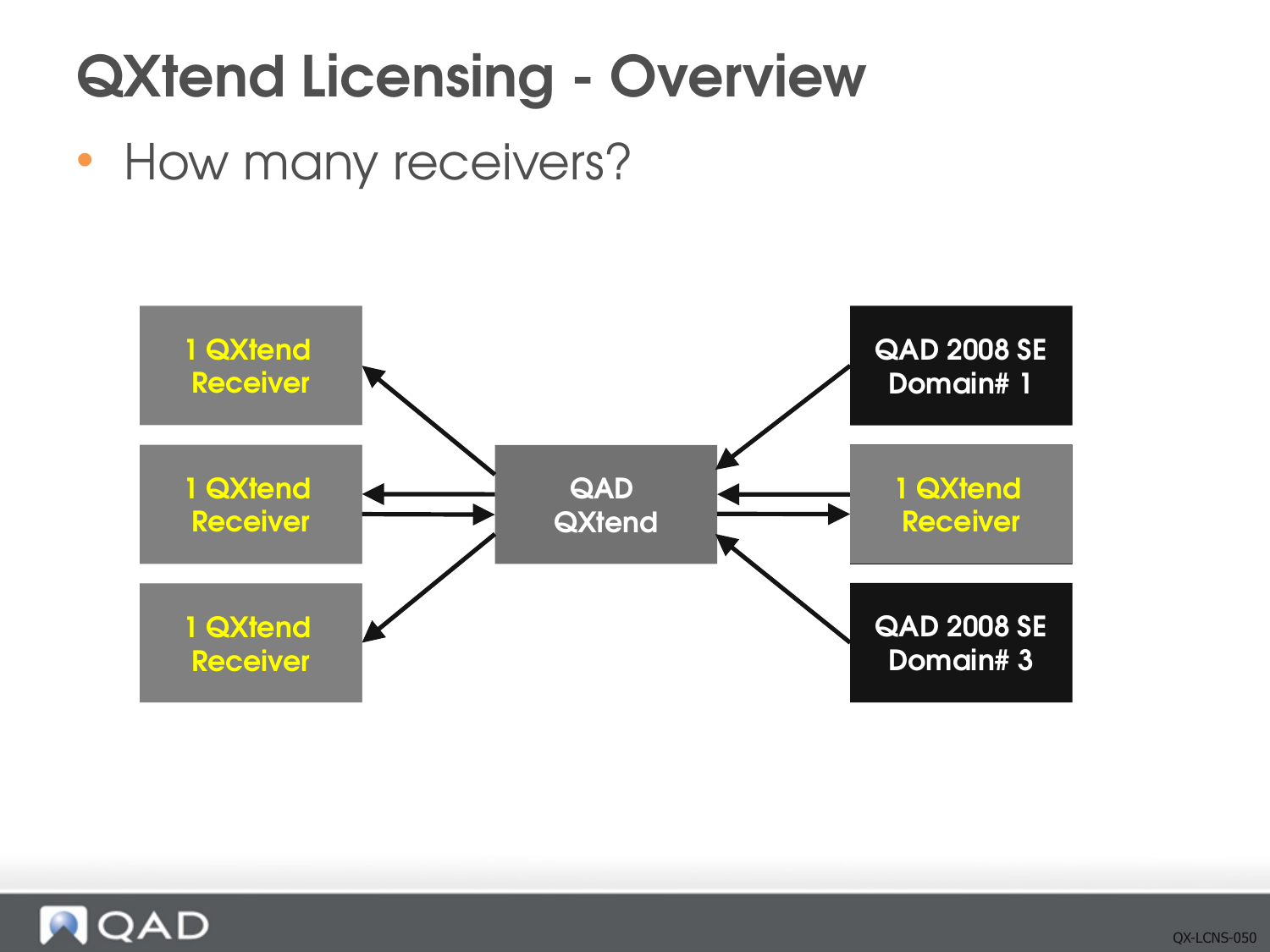

# QXtend Licensing - Overview
How many receivers?
1 QXtend
Receiver
QAD 2008 SE
Domain# 1
MES
(Domain# 1)
1 QXtend
Receiver
QAD 2008 SE
Domain# 2
1 QXtend
Receiver
QAD
QXtend
MES
(Domain# 2)
QAD 2008 SE
Domain# 3
MES
(Domain# 3)
1 QXtend
Receiver
QX-LCNS-050